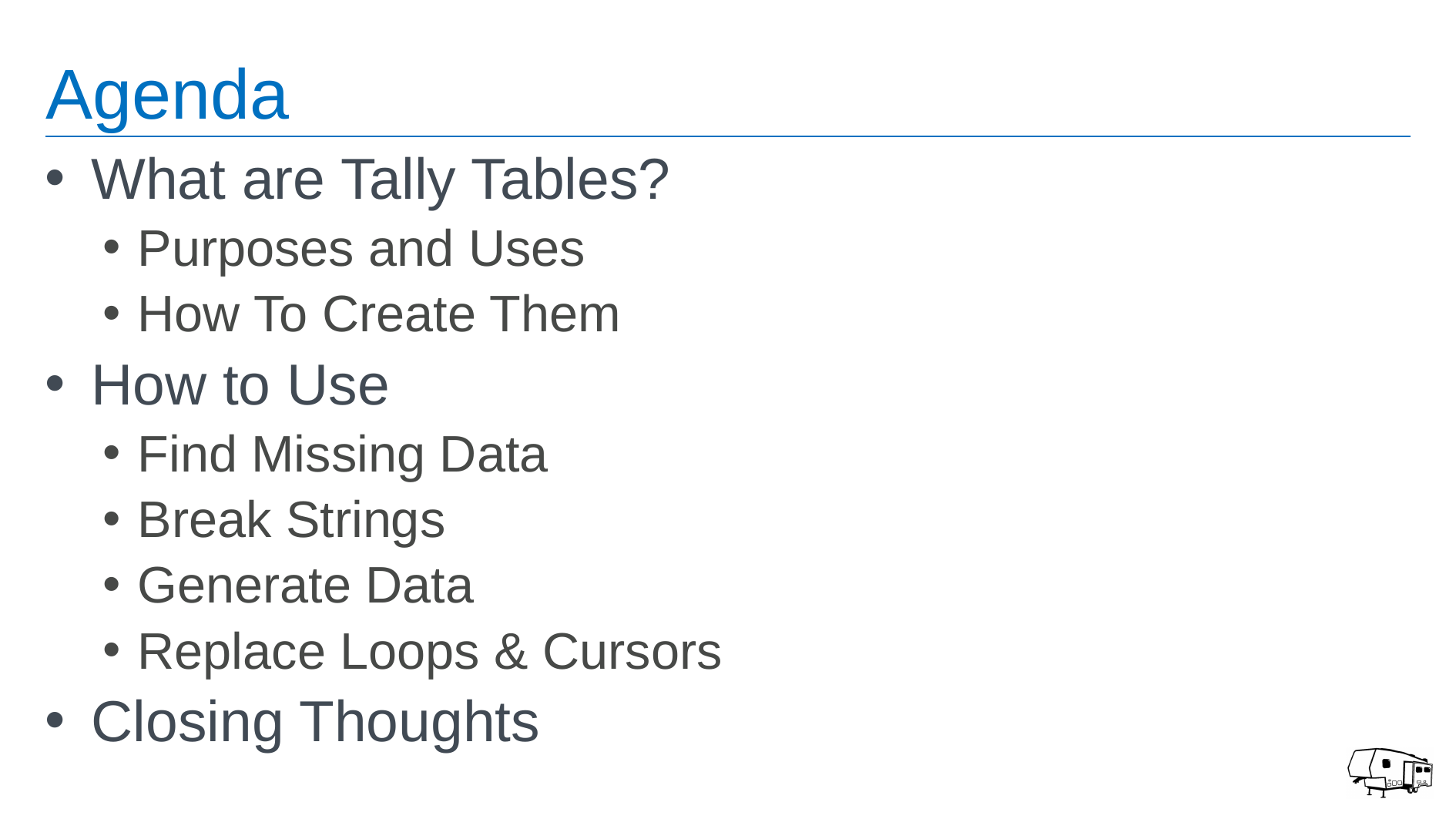

# Agenda
What are Tally Tables?
Purposes and Uses
How To Create Them
How to Use
Find Missing Data
Break Strings
Generate Data
Replace Loops & Cursors
Closing Thoughts